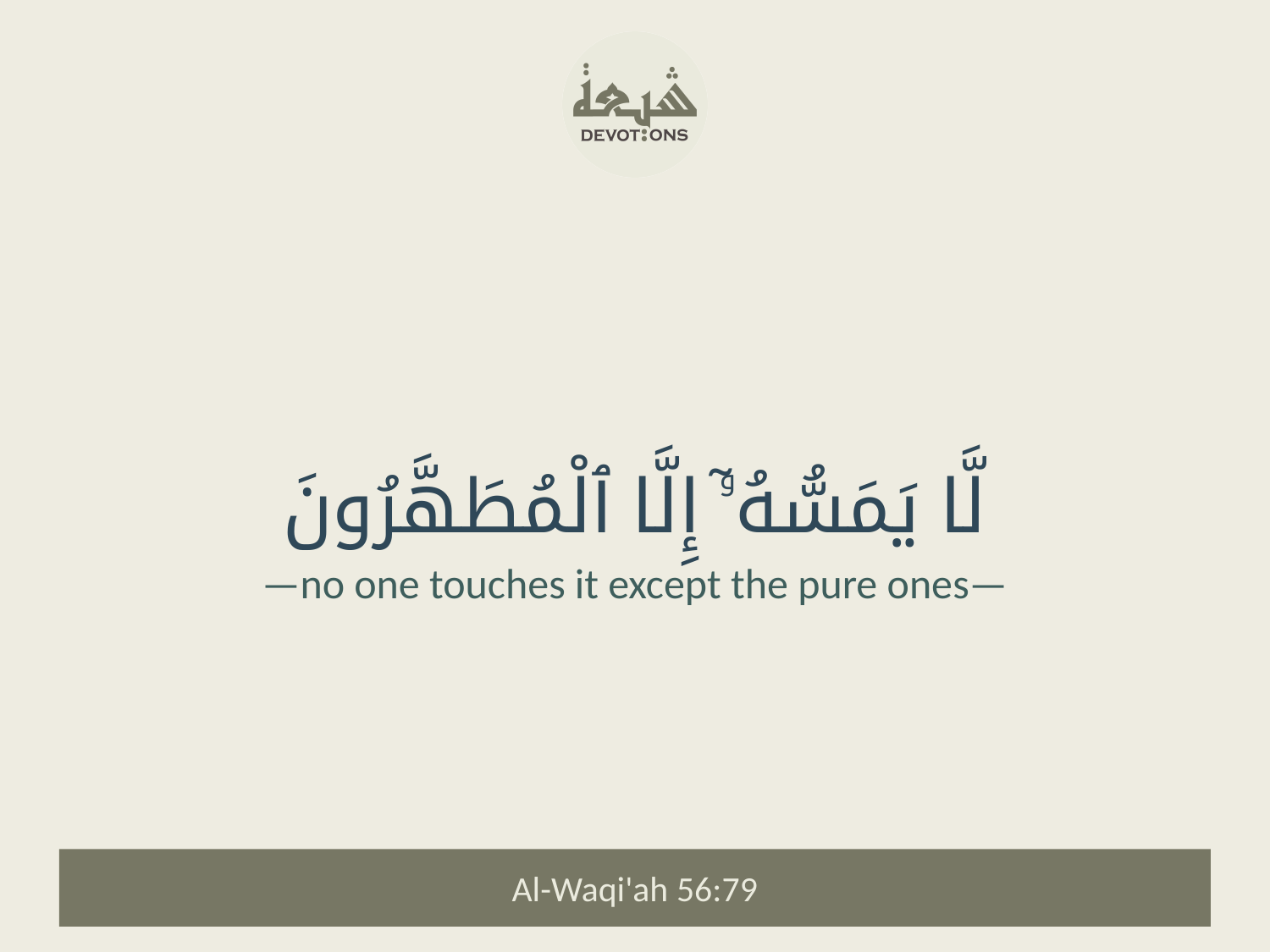

لَّا يَمَسُّهُۥٓ إِلَّا ٱلْمُطَهَّرُونَ
—no one touches it except the pure ones—
Al-Waqi'ah 56:79